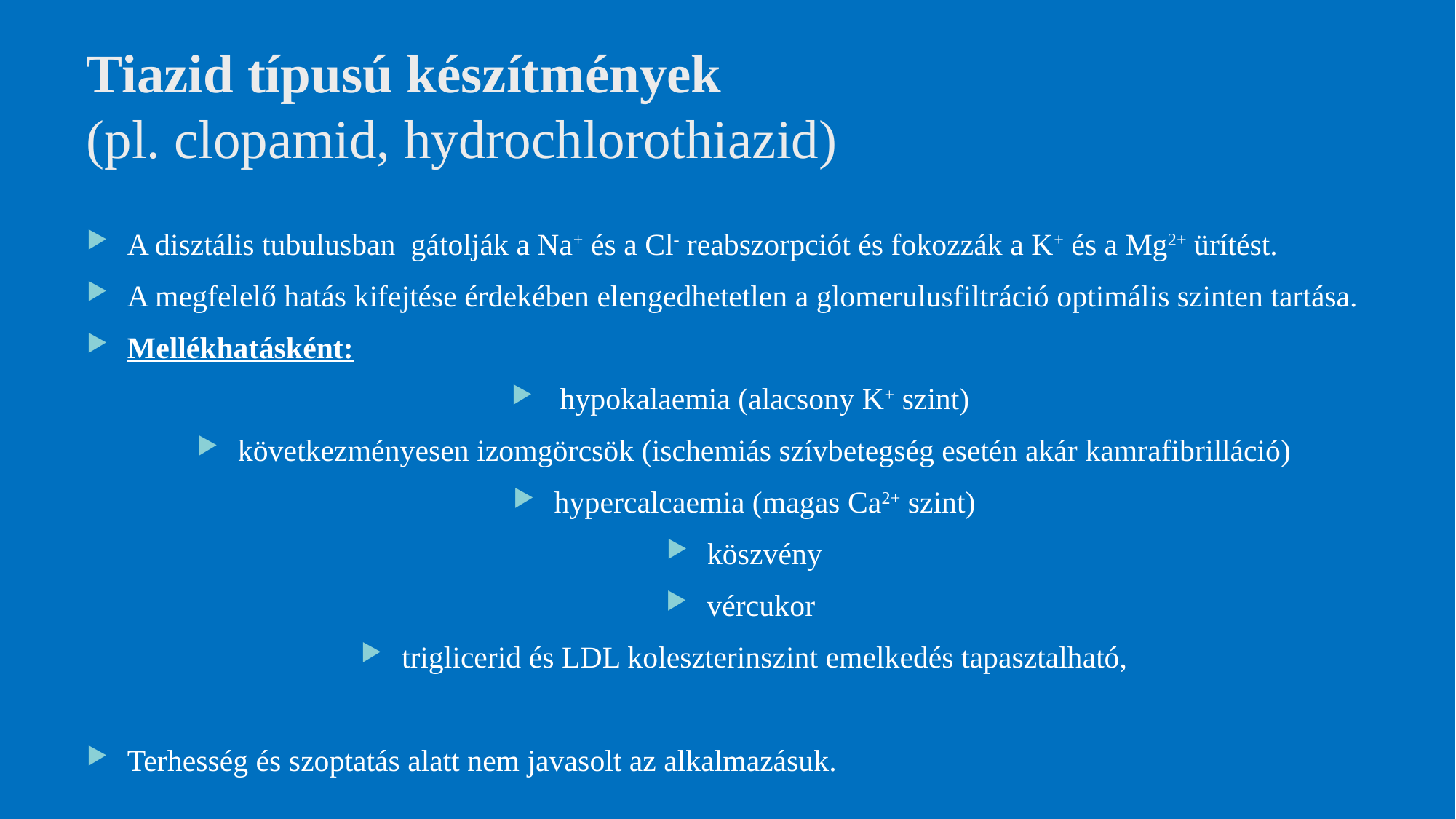

# Tiazid típusú készítmények (pl. clopamid, hydrochlorothiazid)
A disztális tubulusban  gátolják a Na+ és a Cl- reabszorpciót és fokozzák a K+ és a Mg2+ ürítést.
A megfelelő hatás kifejtése érdekében elengedhetetlen a glomerulusfiltráció optimális szinten tartása.
Mellékhatásként:
 hypokalaemia (alacsony K+ szint)
következményesen izomgörcsök (ischemiás szívbetegség esetén akár kamrafibrilláció)
hypercalcaemia (magas Ca2+ szint)
köszvény
vércukor
triglicerid és LDL koleszterinszint emelkedés tapasztalható,

Terhesség és szoptatás alatt nem javasolt az alkalmazásuk.